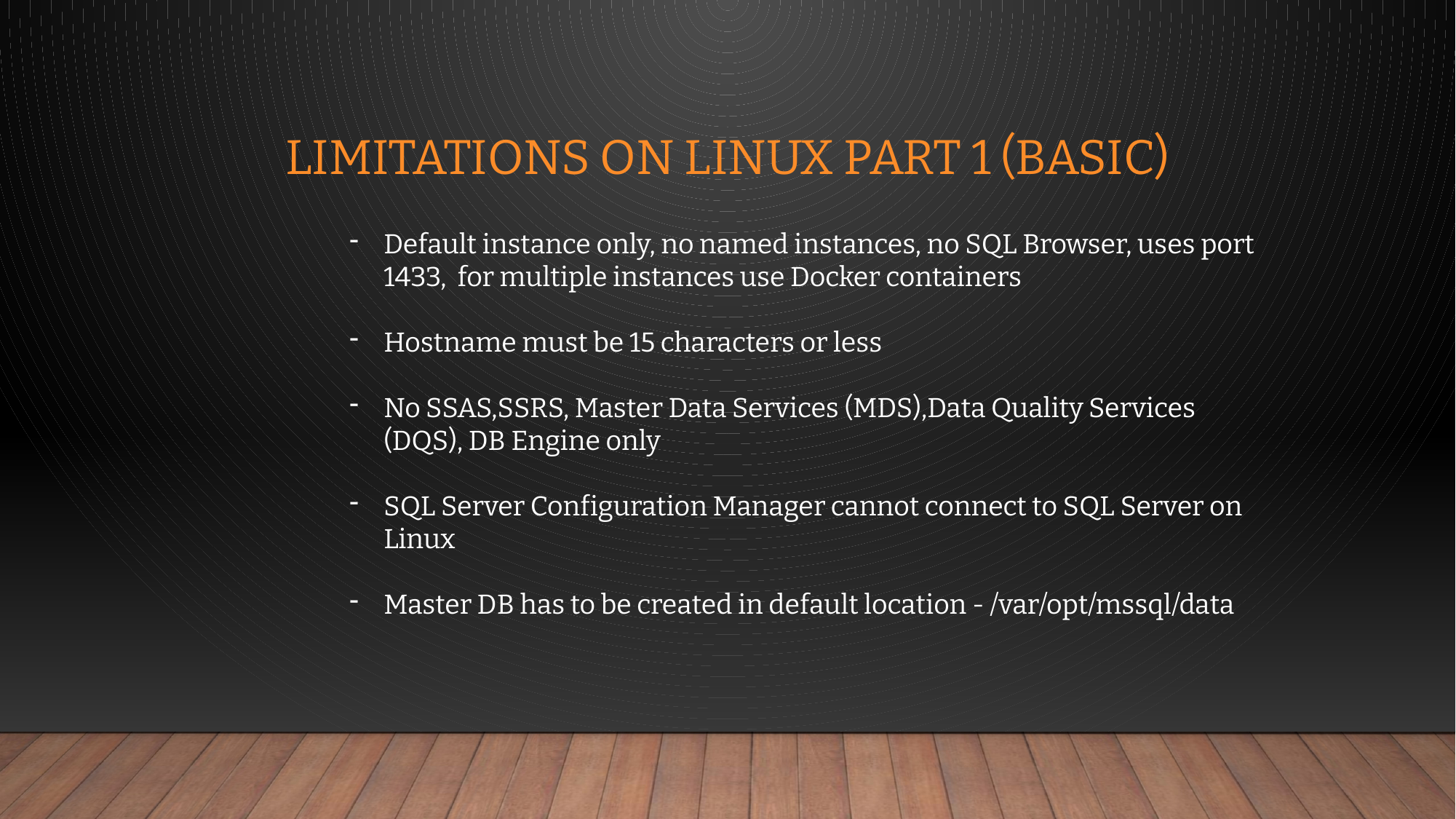

# LimiTATIONS on LINUX PART 1 (BASIC)
Default instance only, no named instances, no SQL Browser, uses port 1433,  for multiple instances use Docker containers

Hostname must be 15 characters or less

No SSAS,SSRS, Master Data Services (MDS),Data Quality Services (DQS), DB Engine only

SQL Server Configuration Manager cannot connect to SQL Server on Linux

Master DB has to be created in default location - /var/opt/mssql/data